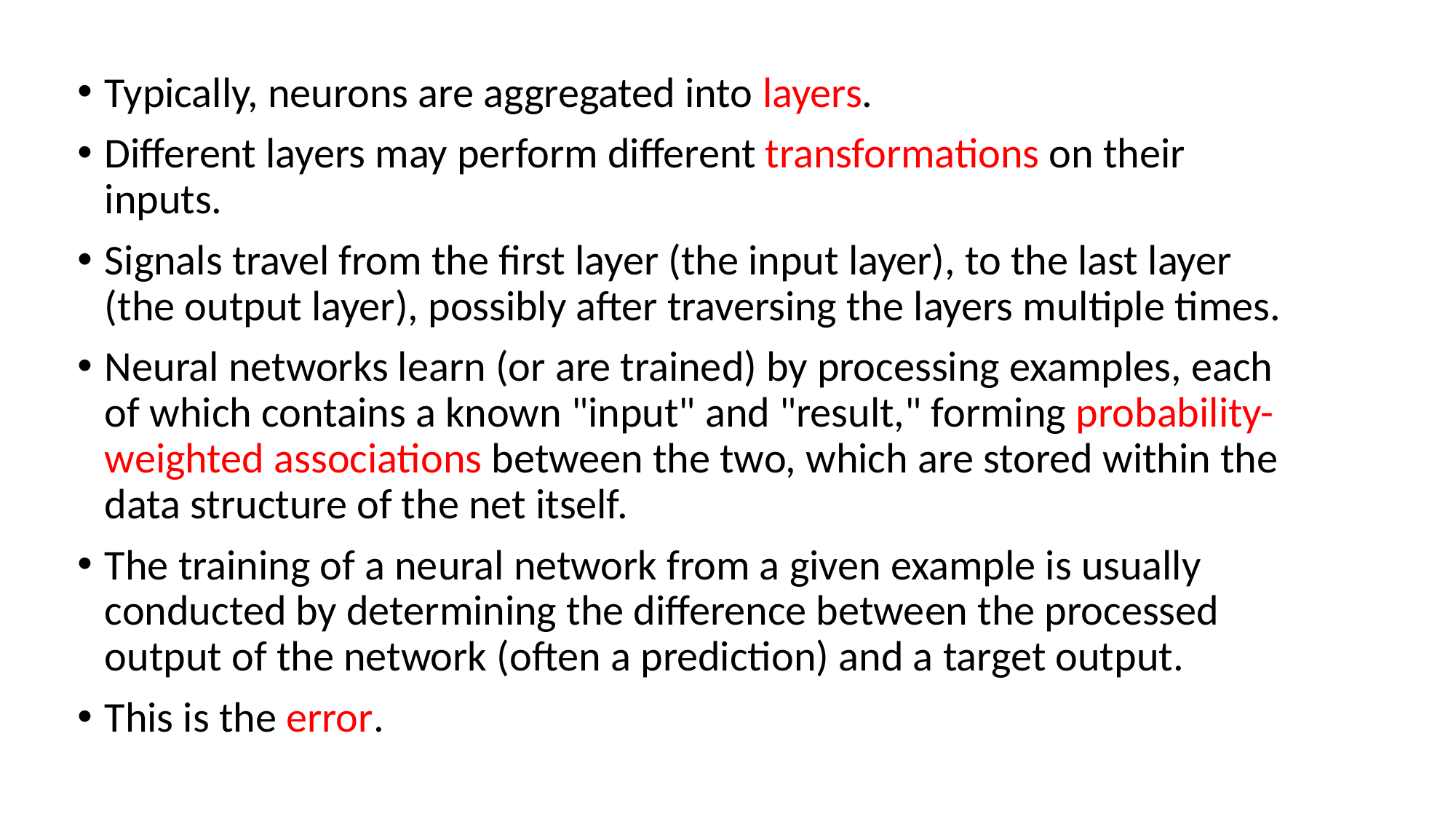

Typically, neurons are aggregated into layers.
Different layers may perform different transformations on their inputs.
Signals travel from the first layer (the input layer), to the last layer (the output layer), possibly after traversing the layers multiple times.
Neural networks learn (or are trained) by processing examples, each of which contains a known "input" and "result," forming probability-weighted associations between the two, which are stored within the data structure of the net itself.
The training of a neural network from a given example is usually conducted by determining the difference between the processed output of the network (often a prediction) and a target output.
This is the error.